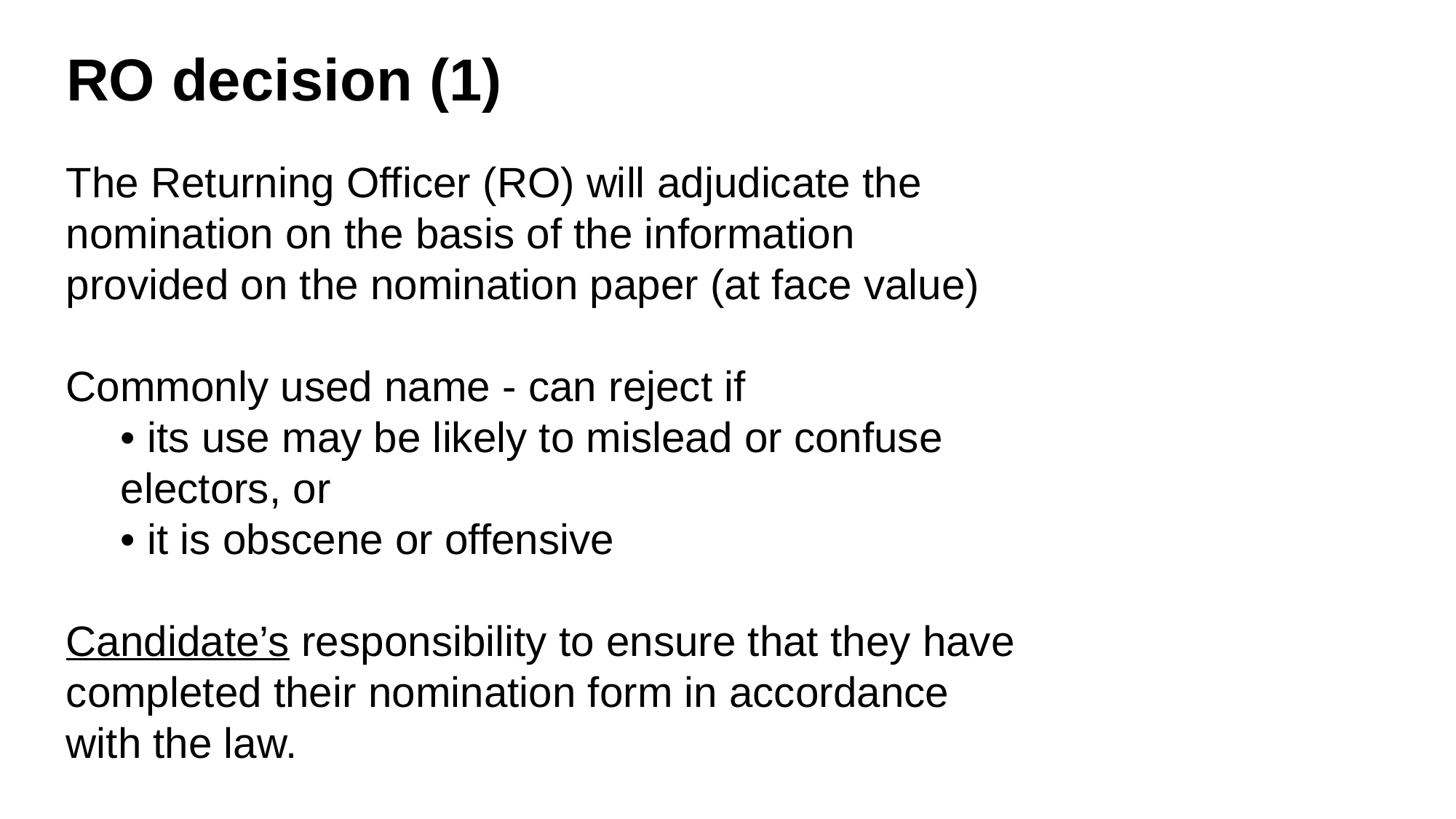

# RO decision (1)
The Returning Officer (RO) will adjudicate the nomination on the basis of the information provided on the nomination paper (at face value)

Commonly used name - can reject if
• its use may be likely to mislead or confuse electors, or
• it is obscene or offensive

Candidate’s responsibility to ensure that they have completed their nomination form in accordance with the law.